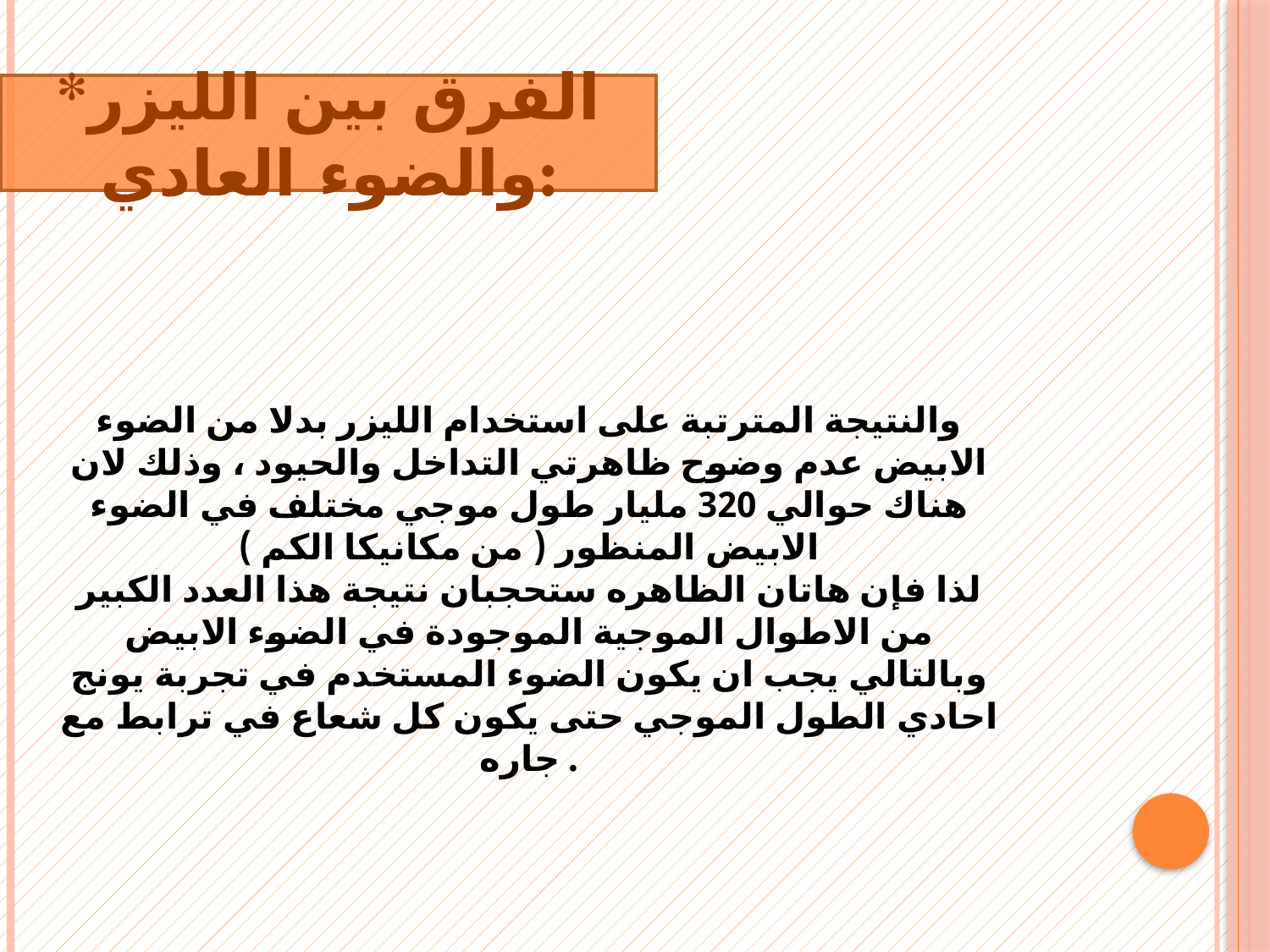

*الفرق بين الليزر والضوء العادي:
والنتيجة المترتبة على استخدام الليزر بدلا من الضوء الابيض عدم وضوح ظاهرتي التداخل والحيود ، وذلك لان هناك حوالي 320 مليار طول موجي مختلف في الضوء الابيض المنظور ( من مكانيكا الكم )
لذا فإن هاتان الظاهره ستحجبان نتيجة هذا العدد الكبير من الاطوال الموجية الموجودة في الضوء الابيض وبالتالي يجب ان يكون الضوء المستخدم في تجربة يونج احادي الطول الموجي حتى يكون كل شعاع في ترابط مع جاره .